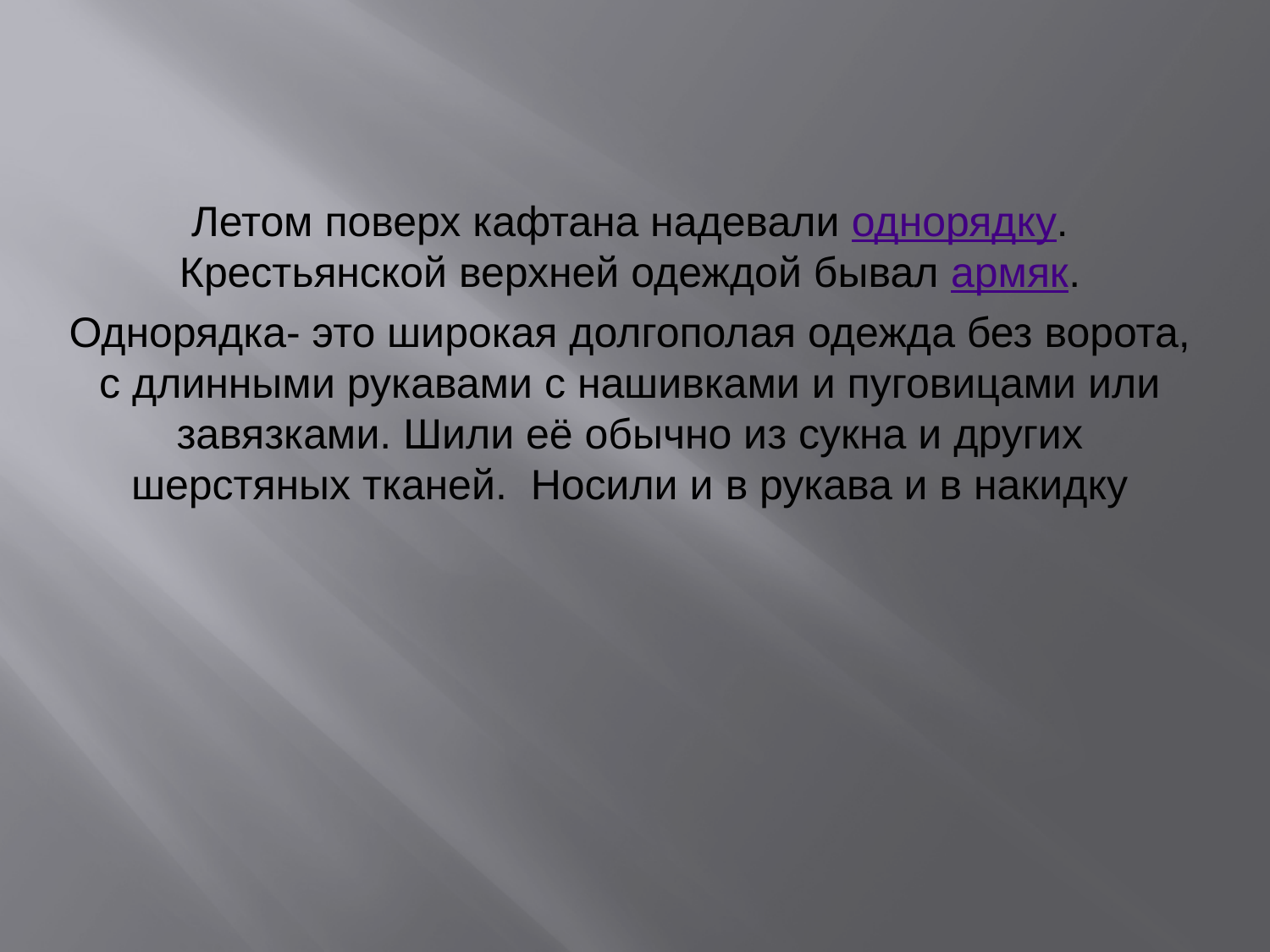

Летом поверх кафтана надевали однорядку. Крестьянской верхней одеждой бывал армяк.
Однорядка- это широкая долгополая одежда без ворота, с длинными рукавами с нашивками и пуговицами или завязками. Шили её обычно из сукна и других шерстяных тканей.  Носили и в рукава и в накидку